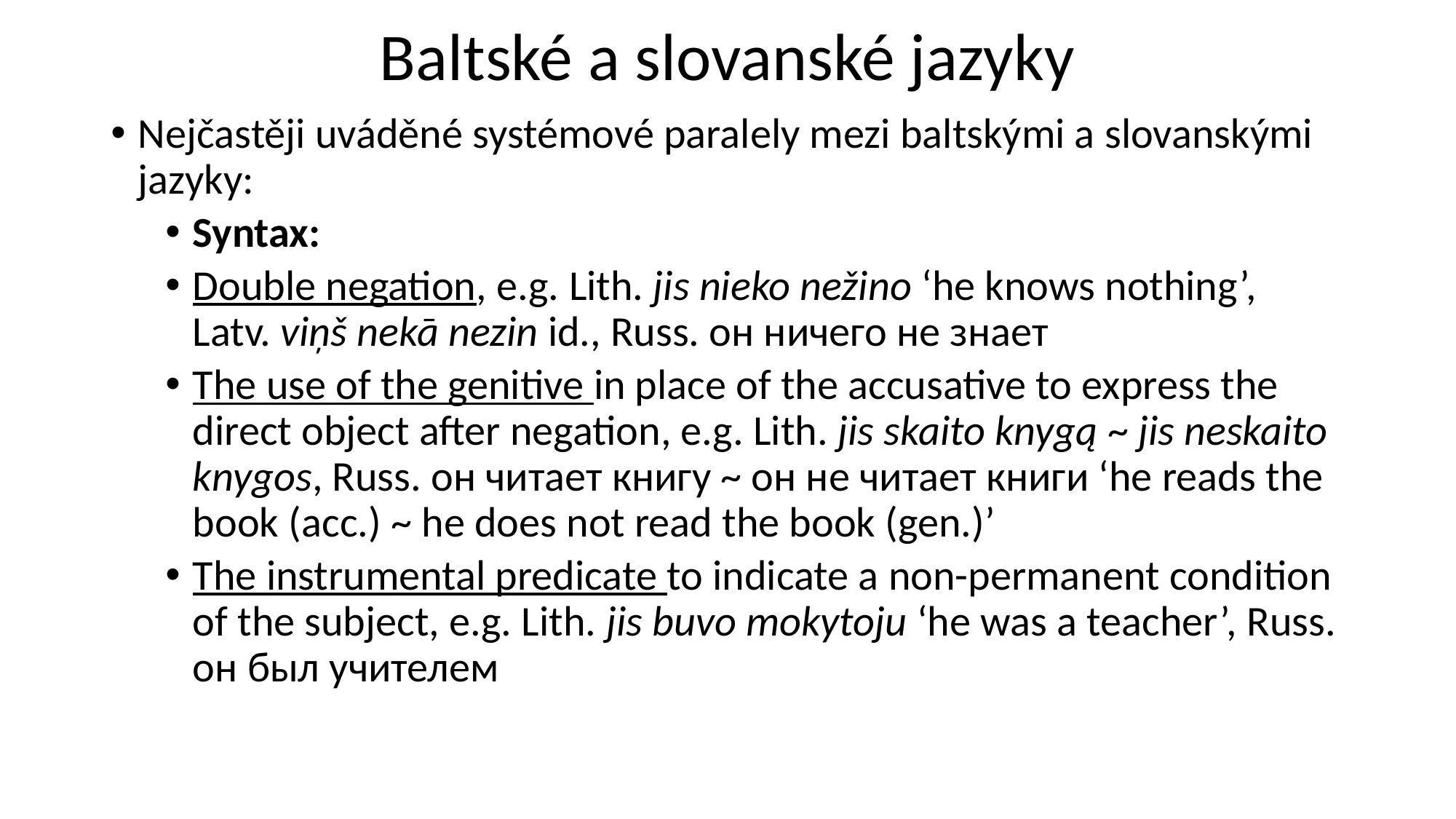

# Baltské a slovanské jazyky
Nejčastěji uváděné systémové paralely mezi baltskými a slovanskými jazyky:
Syntax:
Double negation, e.g. Lith. jis nieko nežino ‘he knows nothing’, Latv. viņš nekā nezin id., Russ. он ничего не знает
The use of the genitive in place of the accusative to express the direct object after negation, e.g. Lith. jis skaito knygą ~ jis neskaito knygos, Russ. он читает книгу ~ он не читает книги ‘he reads the book (acc.) ~ he does not read the book (gen.)’
The instrumental predicate to indicate a non-permanent condition of the subject, e.g. Lith. jis buvo mokytoju ‘he was a teacher’, Russ. он был учителем